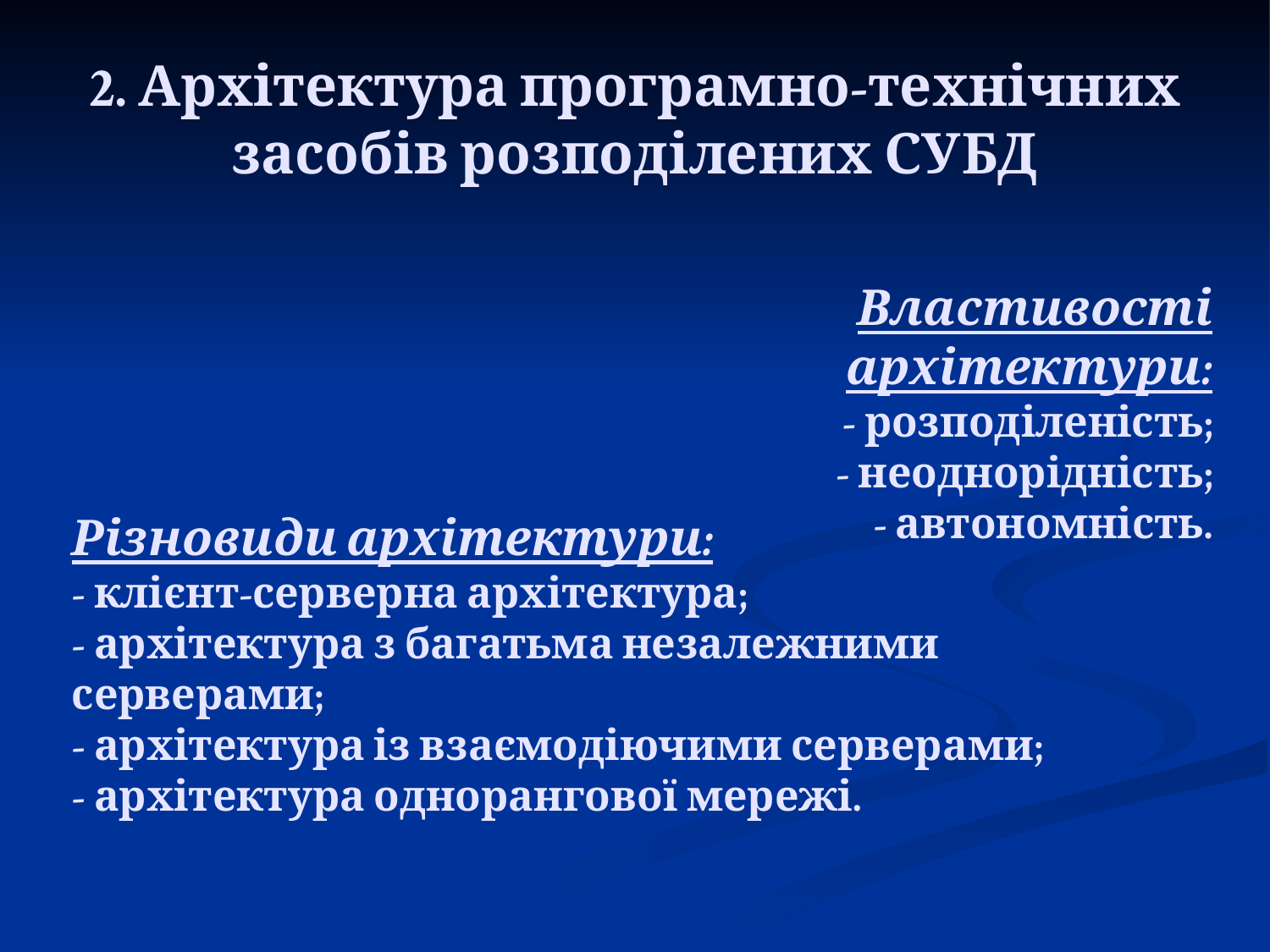

# 2. Архітектура програмно-технічних засобів розподілених СУБД
Властивості архітектури:
- розподіленість;
- неоднорідність;
- автономність.
Різновиди архітектури:
- клієнт-серверна архітектура;
- архітектура з багатьма незалежними серверами;
- архітектура із взаємодіючими серверами;
- архітектура однорангової мережі.